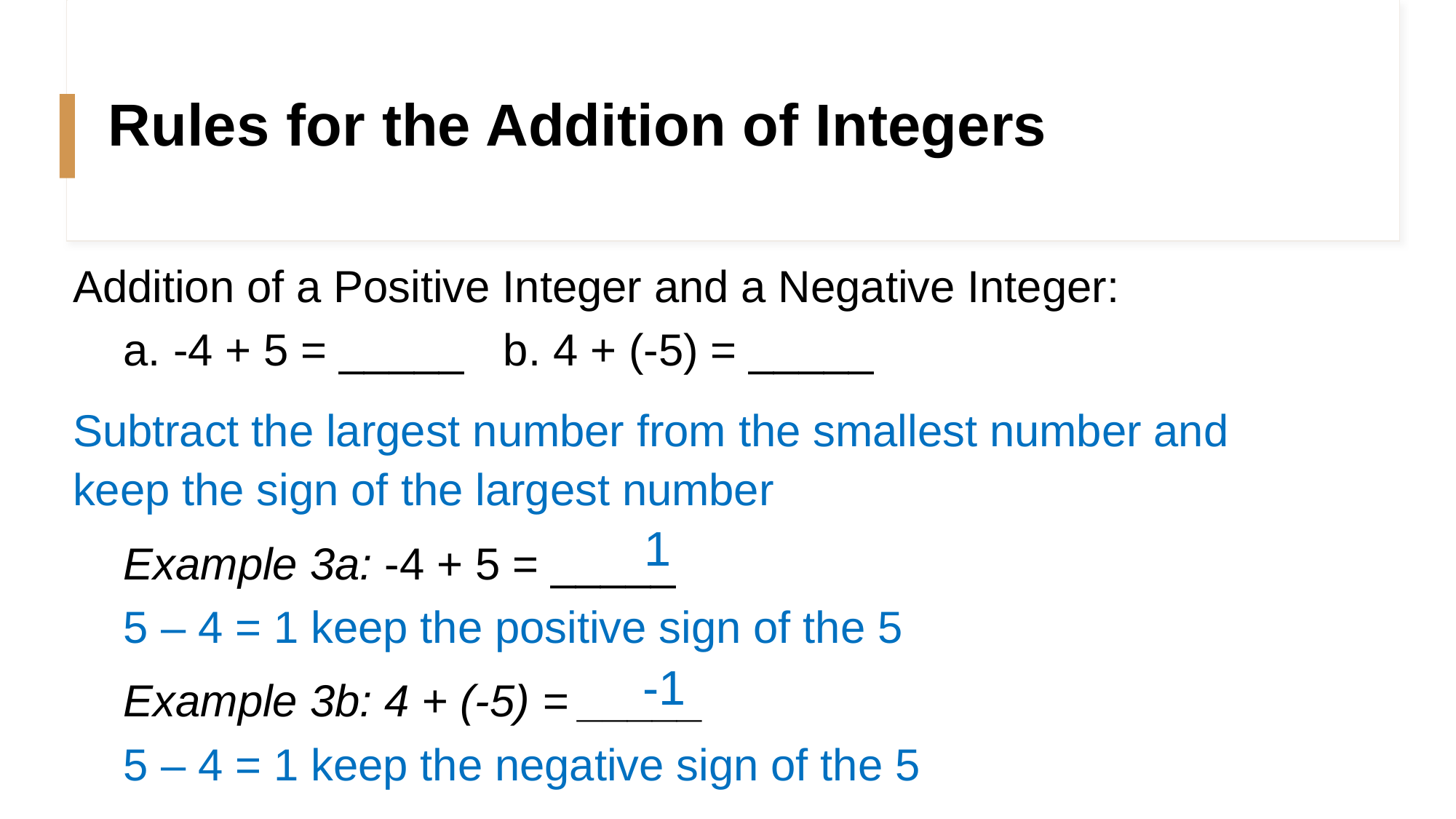

# Rules for the Addition of Integers
Addition of a Positive Integer and a Negative Integer:
a. -4 + 5 = _____		b. 4 + (-5) = _____
Subtract the largest number from the smallest number and keep the sign of the largest number
Example 3a: -4 + 5 = _____
5 – 4 = 1 keep the positive sign of the 5
Example 3b: 4 + (-5) = _____
5 – 4 = 1 keep the negative sign of the 5

1
-1